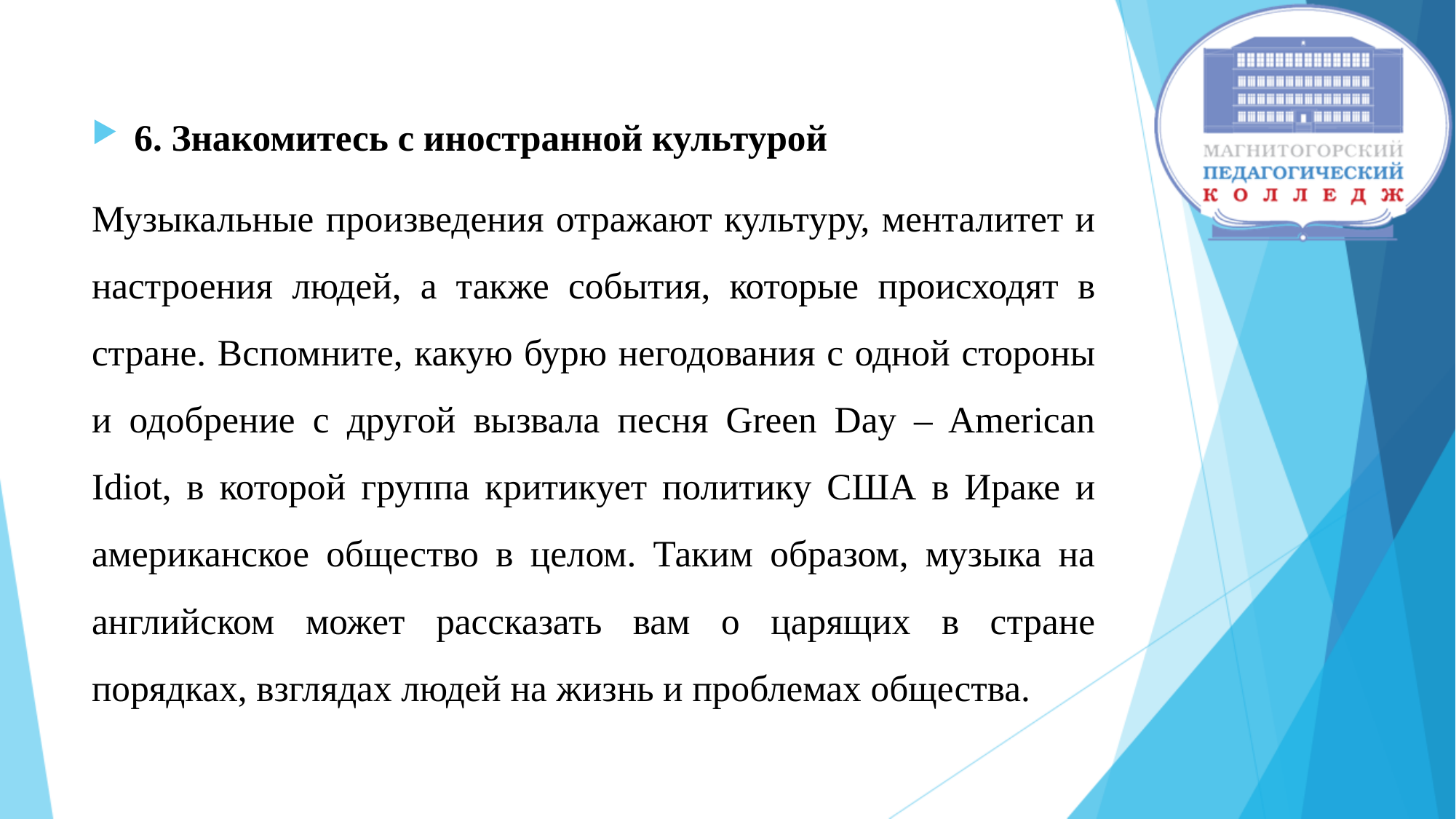

6. Знакомитесь с иностранной культурой
Музыкальные произведения отражают культуру, менталитет и настроения людей, а также события, которые происходят в стране. Вспомните, какую бурю негодования с одной стороны и одобрение с другой вызвала песня Green Day – American Idiot, в которой группа критикует политику США в Ираке и американское общество в целом. Таким образом, музыка на английском может рассказать вам о царящих в стране порядках, взглядах людей на жизнь и проблемах общества.